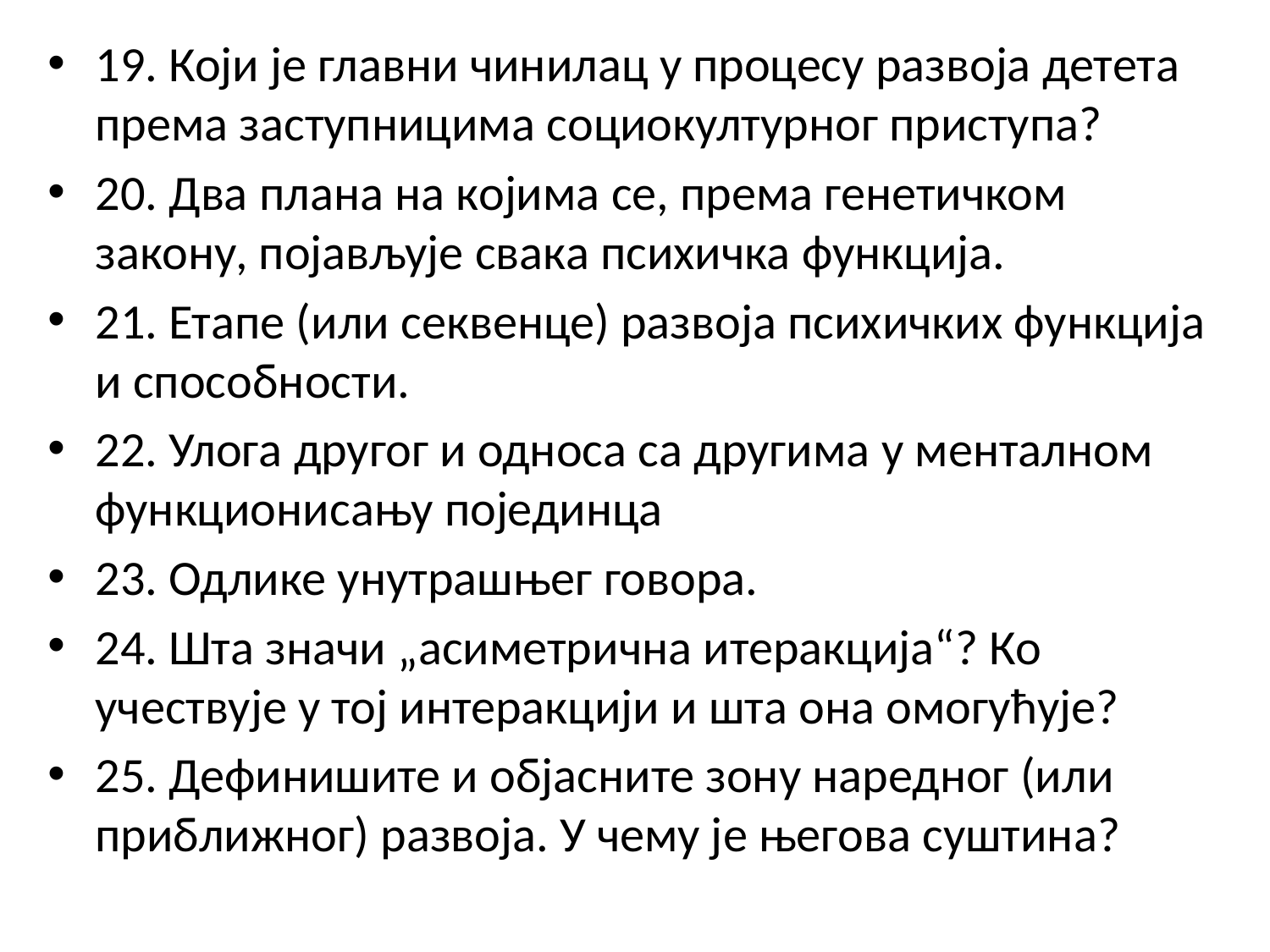

19. Који је главни чинилац у процесу развоја детета према заступницима социокултурног приступа?
20. Два плана на којима се, према генетичком закону, појављује свака психичка функција.
21. Етапе (или секвенце) развоја психичких функција и способности.
22. Улога другог и односа са другима у менталном функционисању појединца
23. Одлике унутрашњег говора.
24. Шта значи „асиметрична итеракција“? Ко учествује у тој интеракцији и шта она омогућује?
25. Дефинишите и објасните зону наредног (или приближног) развоја. У чему је његова суштина?